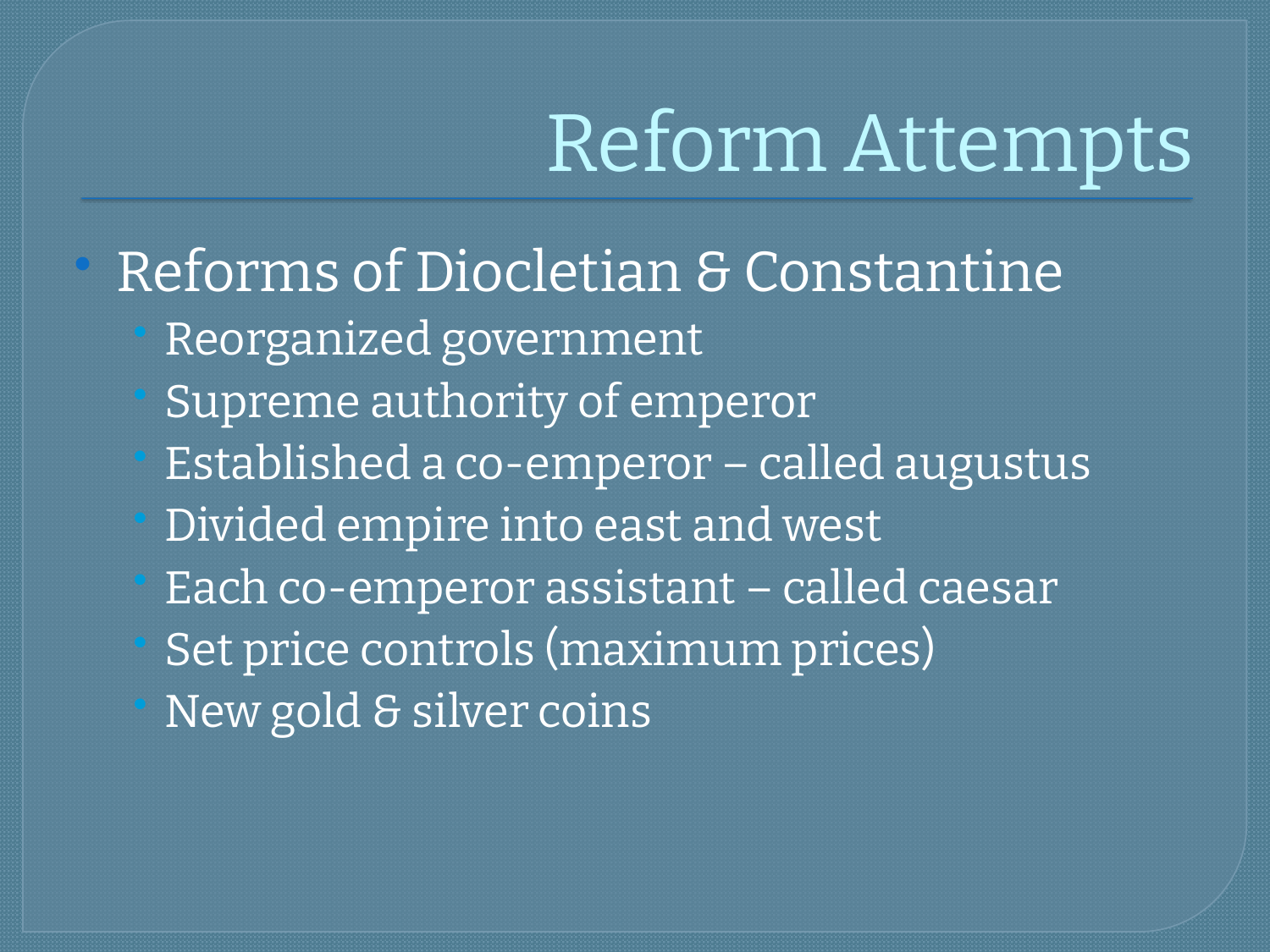

# Reform Attempts
Reforms of Diocletian & Constantine
Reorganized government
Supreme authority of emperor
Established a co-emperor – called augustus
Divided empire into east and west
Each co-emperor assistant – called caesar
Set price controls (maximum prices)
New gold & silver coins